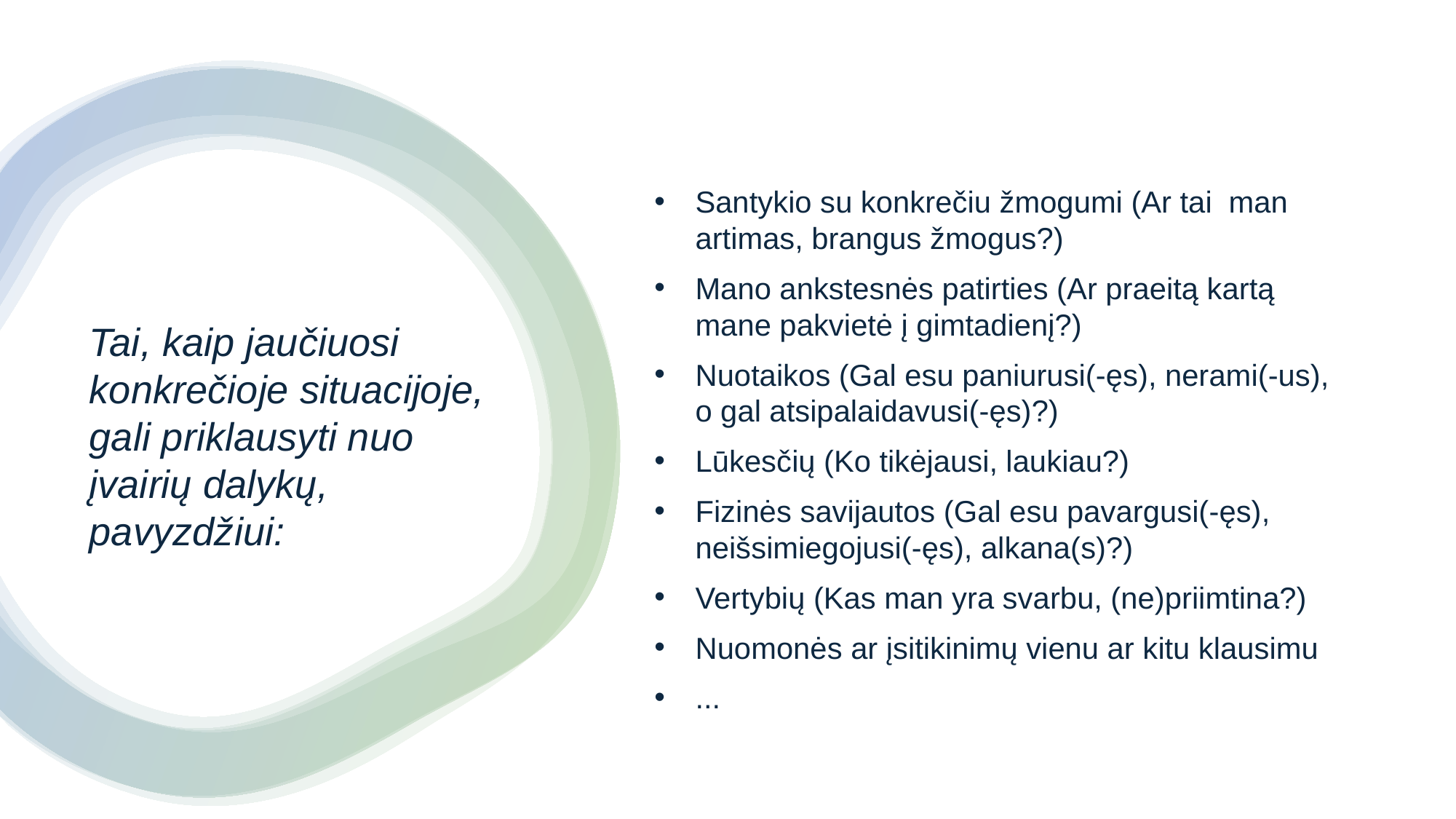

Santykio su konkrečiu žmogumi (Ar tai  man artimas, brangus žmogus?)
Mano ankstesnės patirties (Ar praeitą kartą mane pakvietė į gimtadienį?)
Nuotaikos (Gal esu paniurusi(-ęs), nerami(-us), o gal atsipalaidavusi(-ęs)?)
Lūkesčių (Ko tikėjausi, laukiau?)
Fizinės savijautos (Gal esu pavargusi(-ęs), neišsimiegojusi(-ęs), alkana(s)?)
Vertybių (Kas man yra svarbu, (ne)priimtina?)
Nuomonės ar įsitikinimų vienu ar kitu klausimu
...
Tai, kaip jaučiuosi konkrečioje situacijoje, gali priklausyti nuo įvairių dalykų, pavyzdžiui: